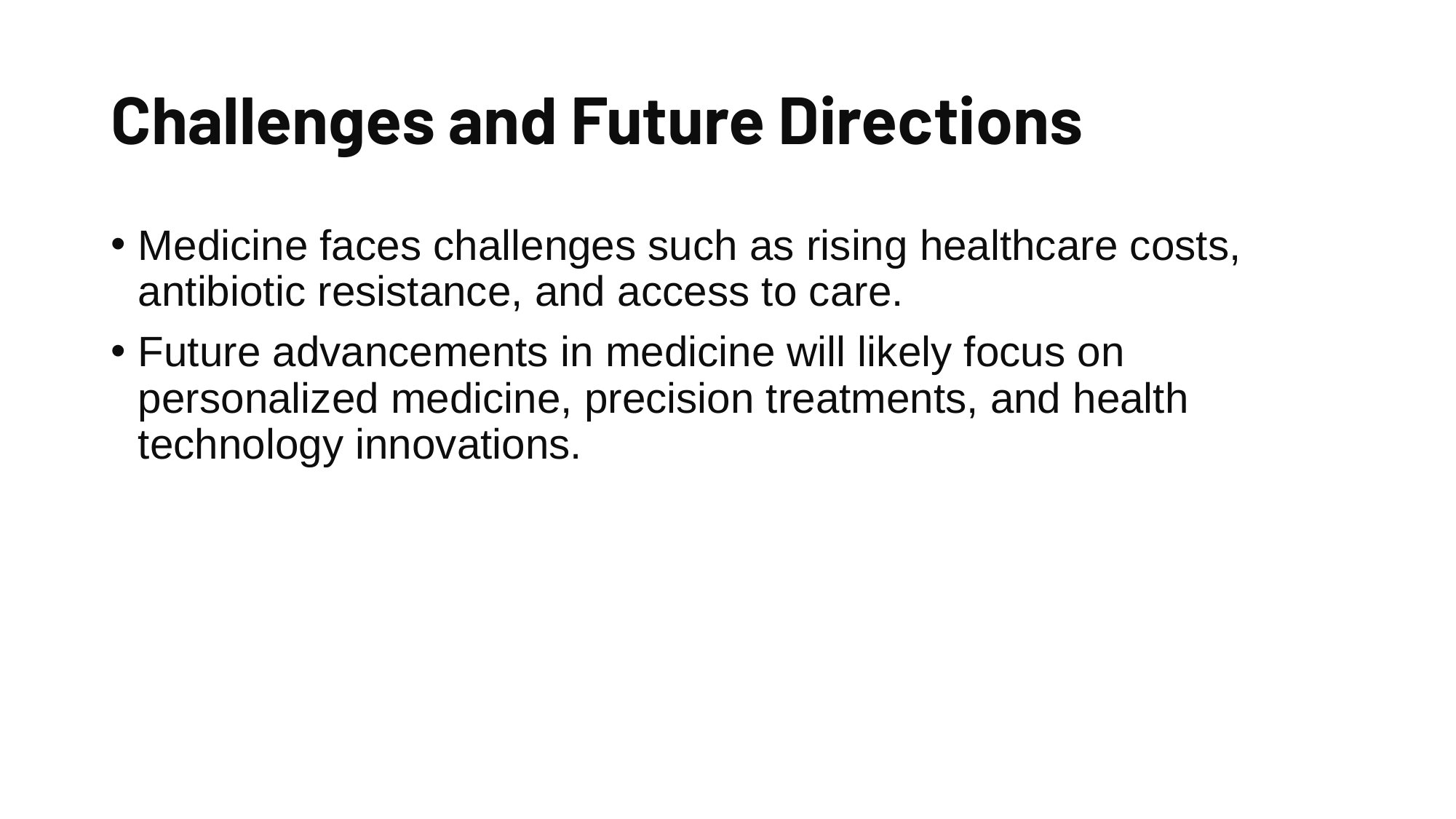

# Challenges and Future Directions
Medicine faces challenges such as rising healthcare costs, antibiotic resistance, and access to care.
Future advancements in medicine will likely focus on personalized medicine, precision treatments, and health technology innovations.